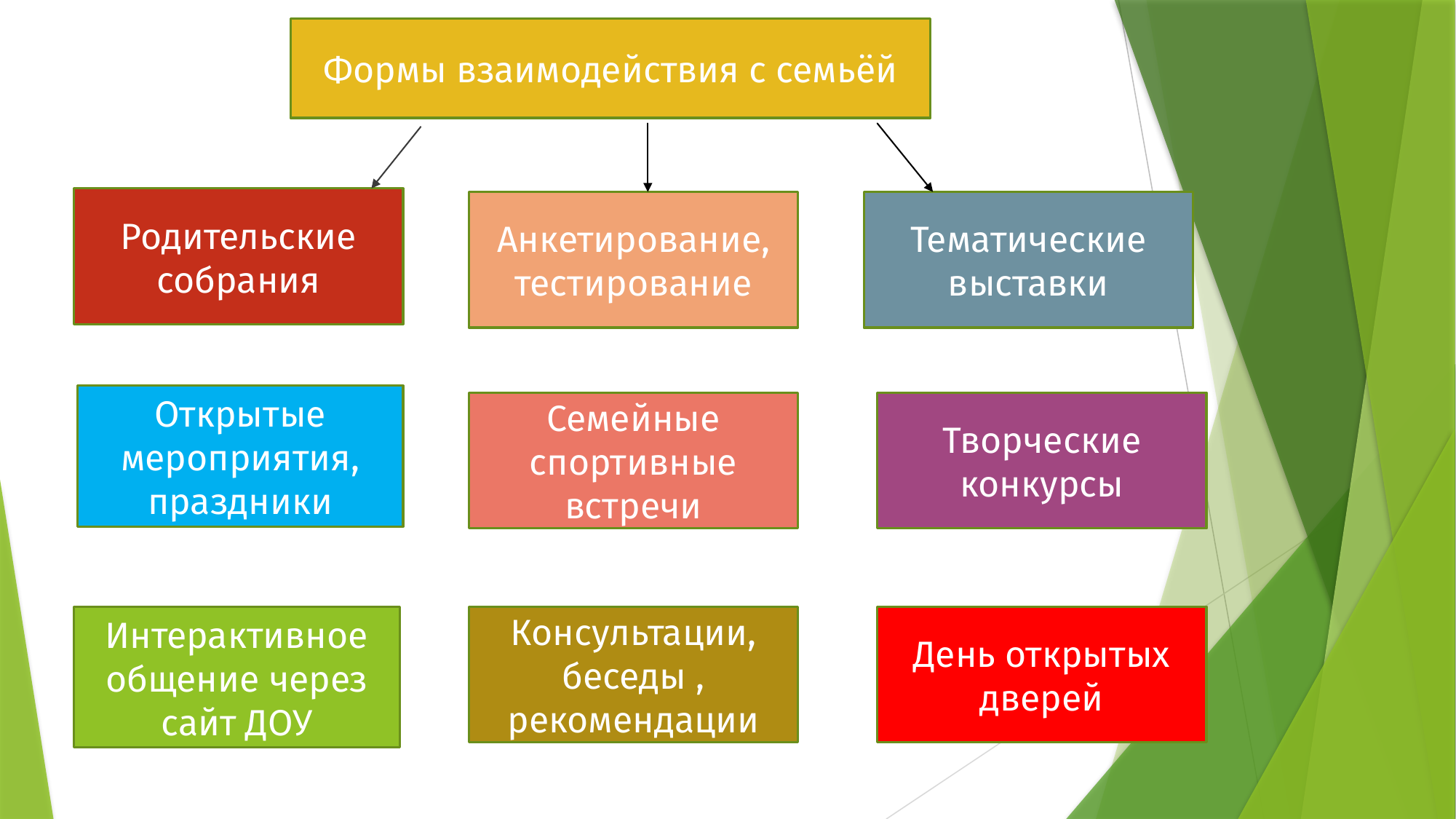

Формы взаимодействия с семьёй
Родительские собрания
Анкетирование, тестирование
Тематические выставки
Открытые мероприятия, праздники
Семейные спортивные встречи
Творческие конкурсы
Интерактивное общение через сайт ДОУ
Консультации, беседы , рекомендации
День открытых дверей